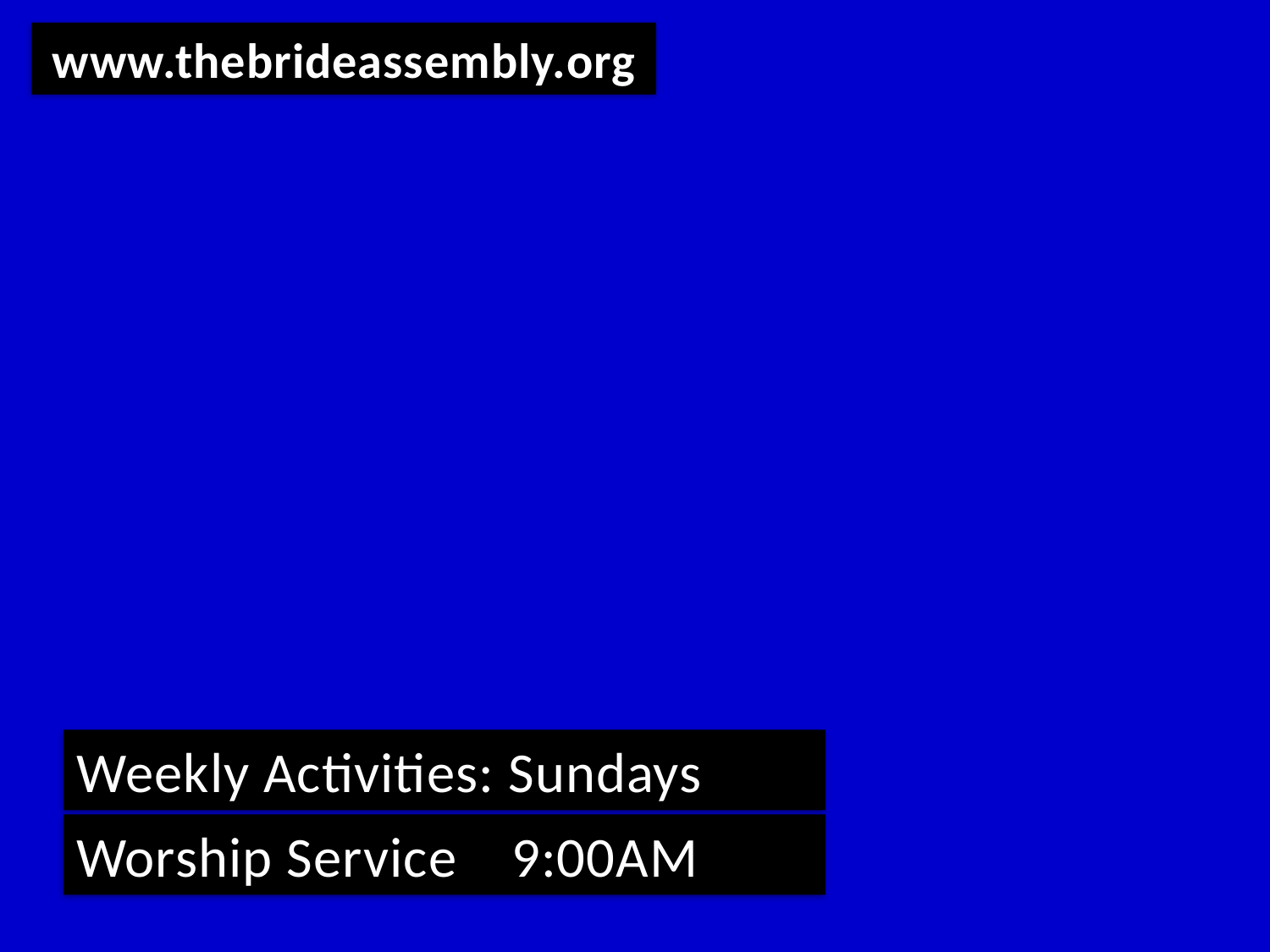

www.thebrideassembly.org
Weekly Activities: Sundays
Worship Service    9:00AM